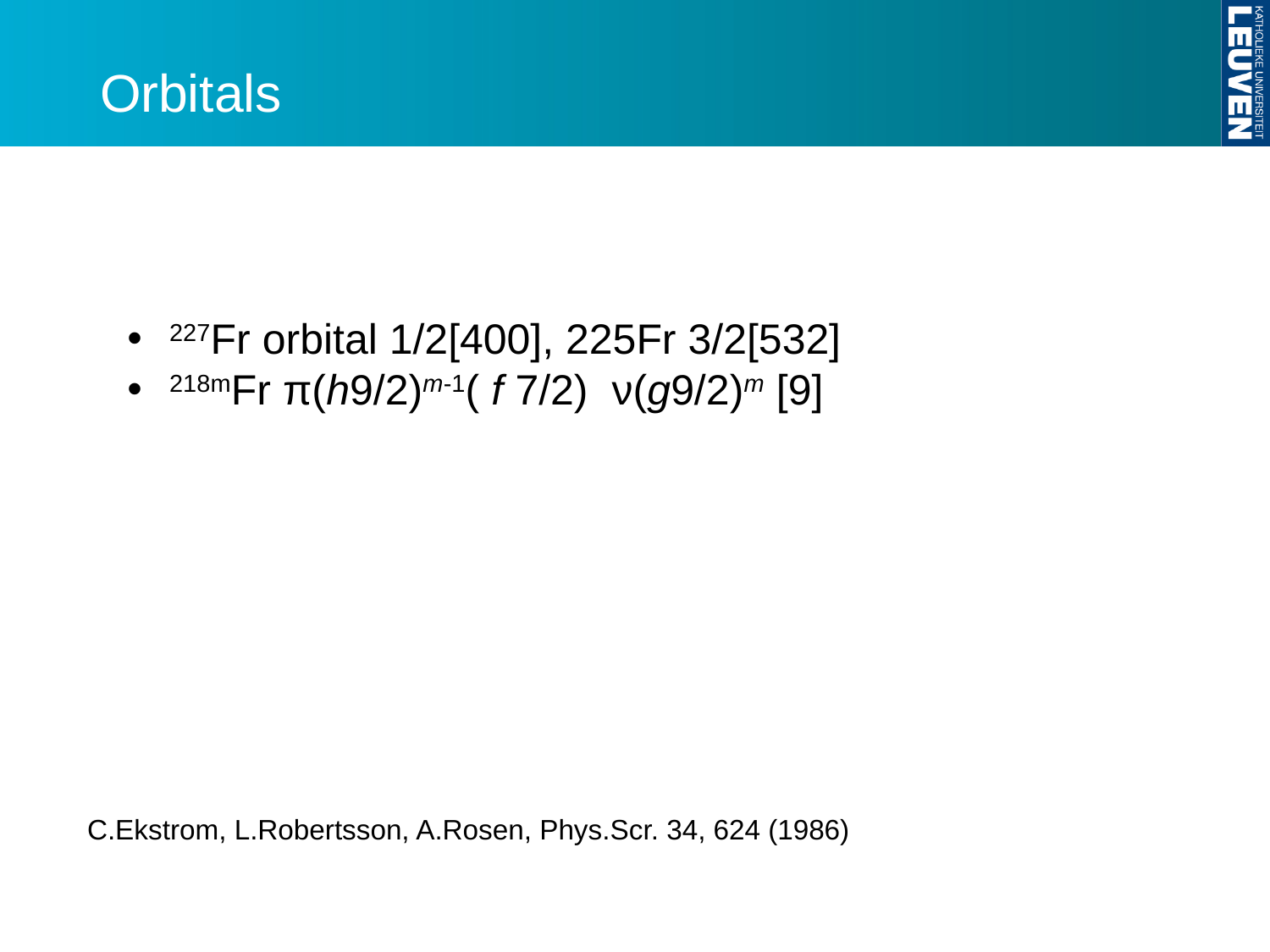

# Orbitals
 227Fr orbital 1/2[400], 225Fr 3/2[532]
 218mFr π(h9/2)m-1( f 7/2)  ν(g9/2)m [9]

C.Ekstrom, L.Robertsson, A.Rosen, Phys.Scr. 34, 624 (1986)